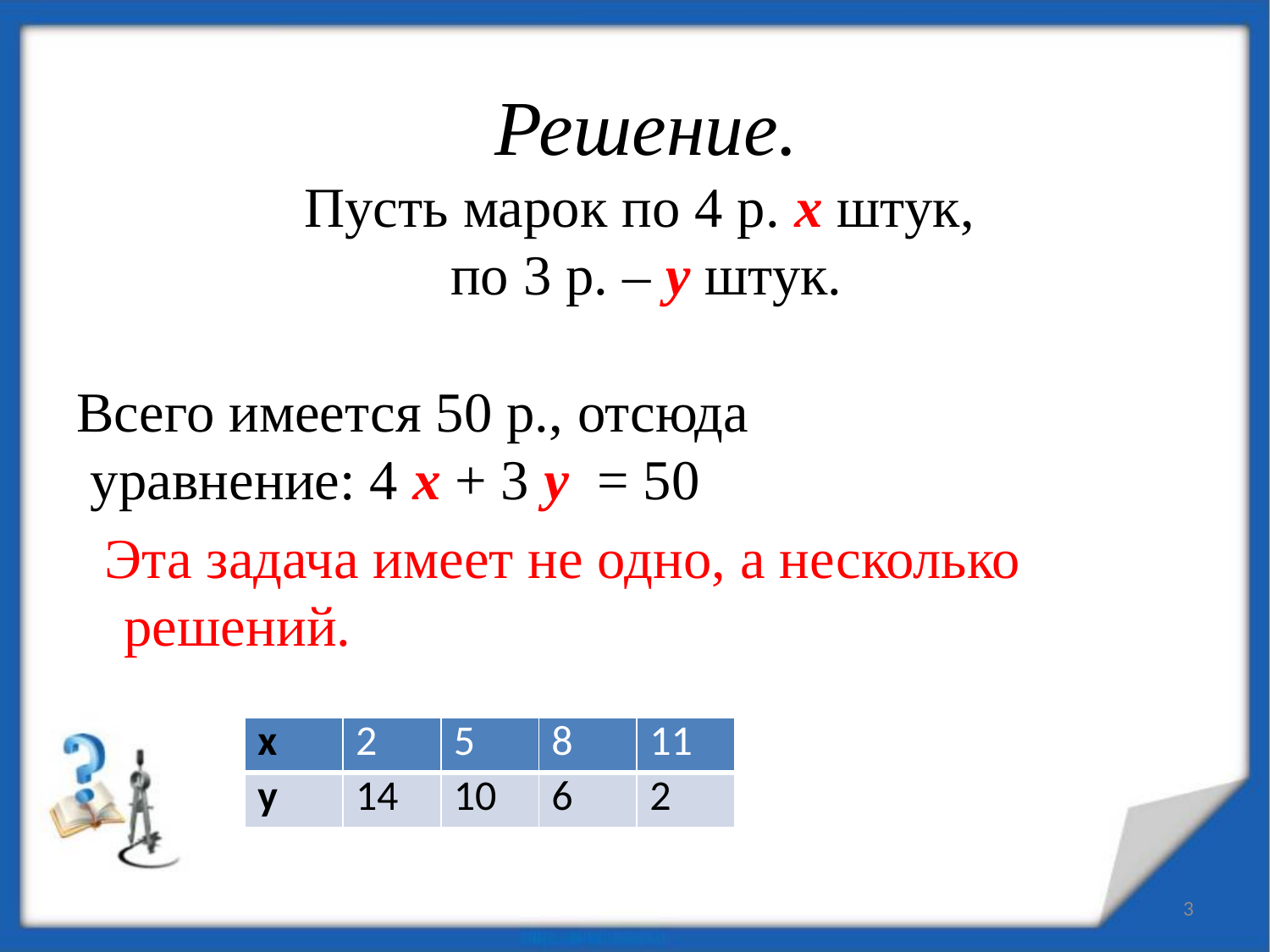

# Решение. Пусть марок по 4 р. х штук, по 3 р. – у штук.

Всего имеется 50 р., отсюда
 уравнение: 4 х + 3 у  = 50
  Эта задача имеет не одно, а несколько решений.

| х | 2 | 5 | 8 | 11 |
| --- | --- | --- | --- | --- |
| у | 14 | 10 | 6 | 2 |
3